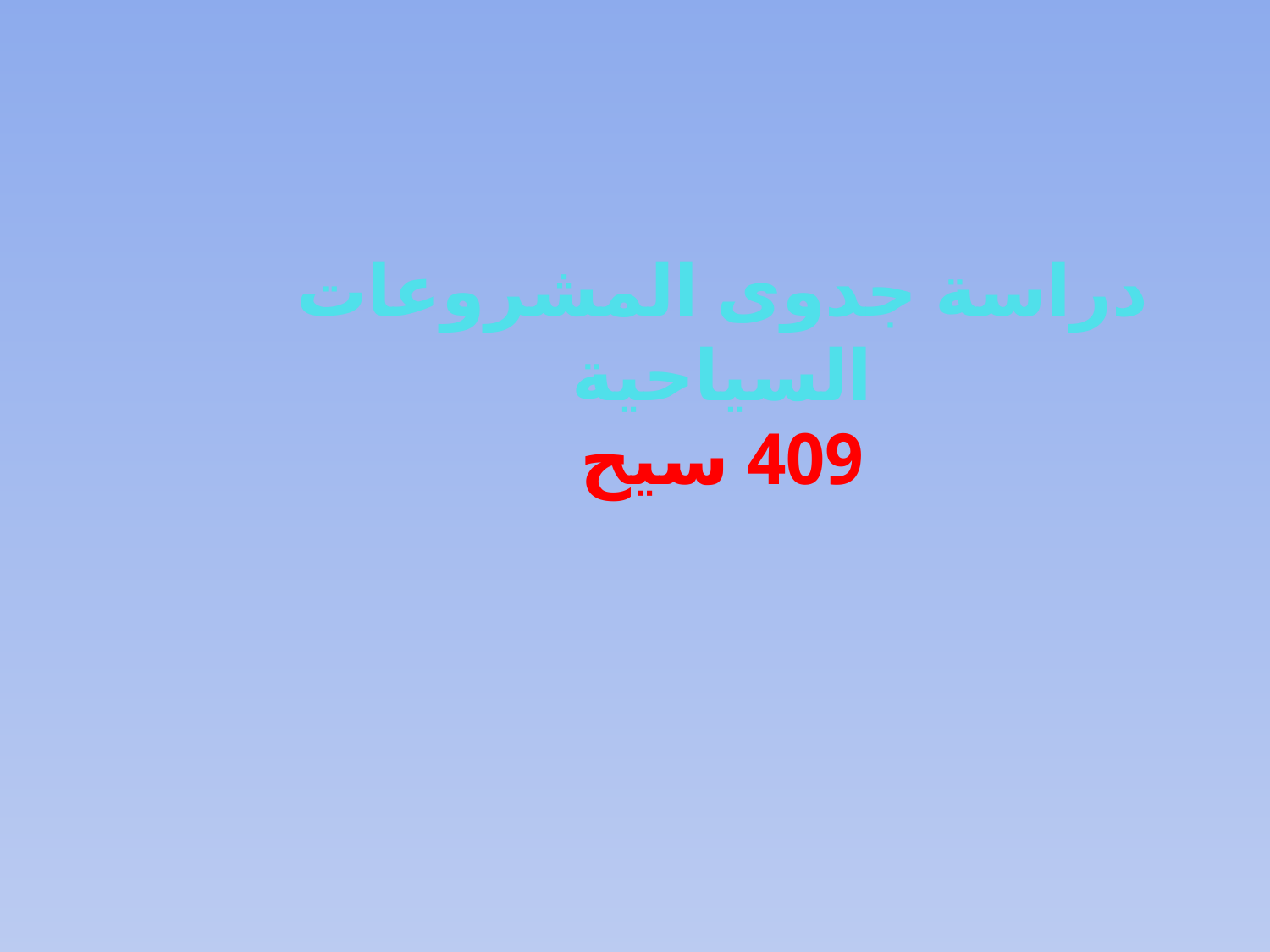

# دراسة جدوى المشروعات السياحية 409 سيح

1